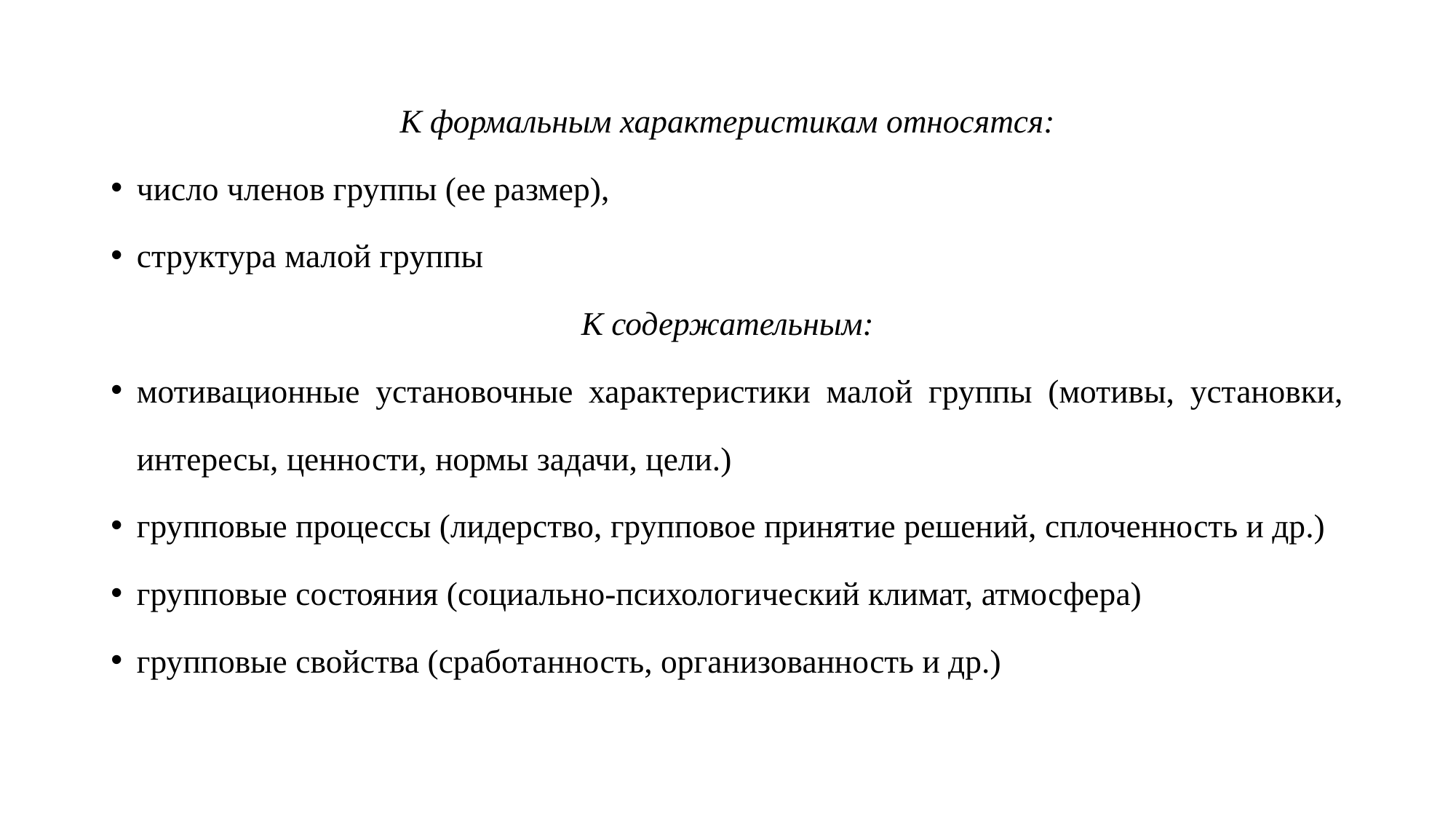

К формальным характеристикам относятся:
число членов группы (ее размер),
структура малой группы
К содержательным:
мотивационные установочные характеристики малой группы (мотивы, установки, интересы, ценности, нормы задачи, цели.)
групповые процессы (лидерство, групповое принятие решений, сплоченность и др.)
групповые состояния (социально-психологический климат, атмосфера)
групповые свойства (сработанность, организованность и др.)